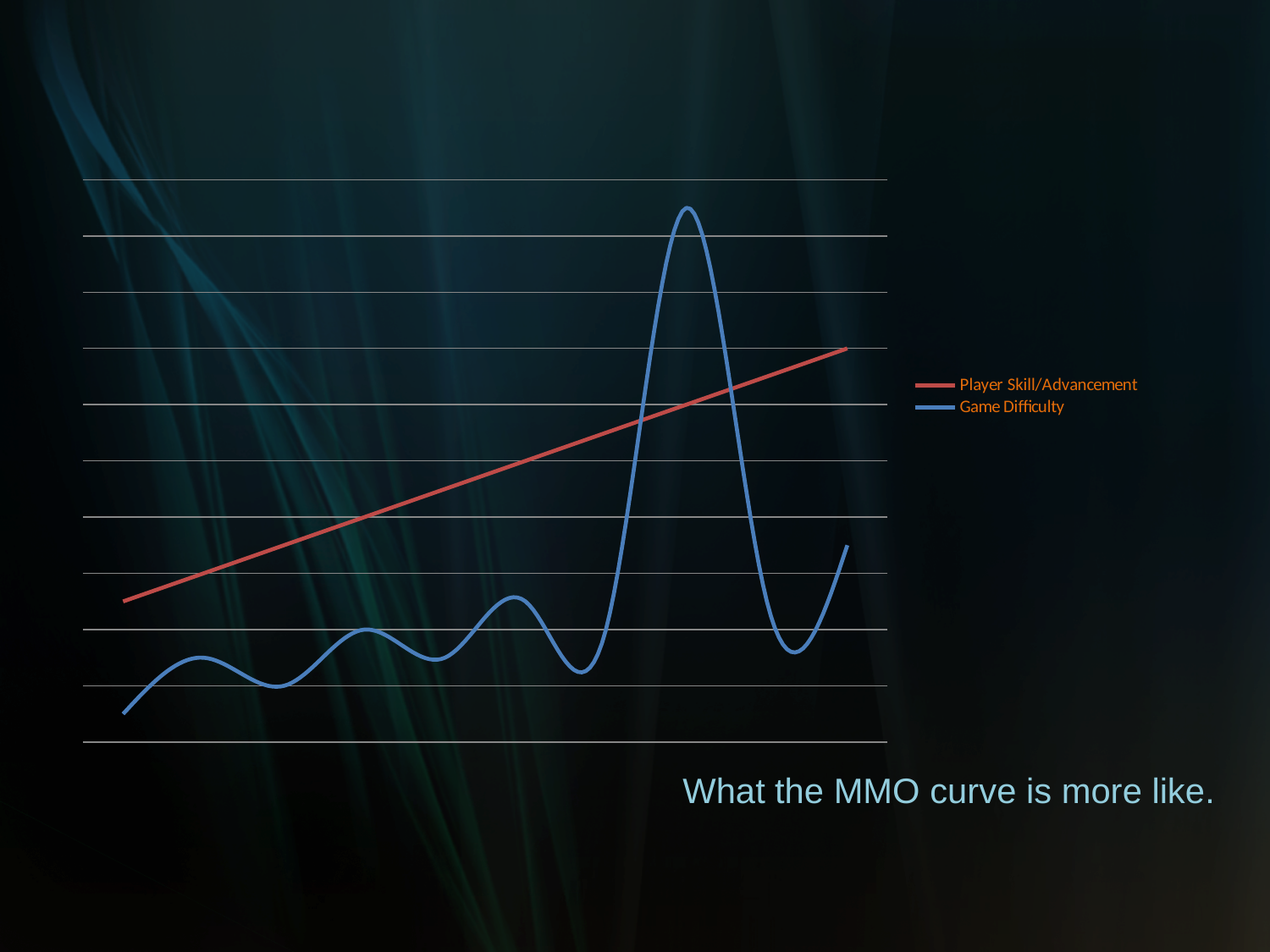

### Chart

| Category |  |  |
|---|---|---|
What the MMO curve is more like.